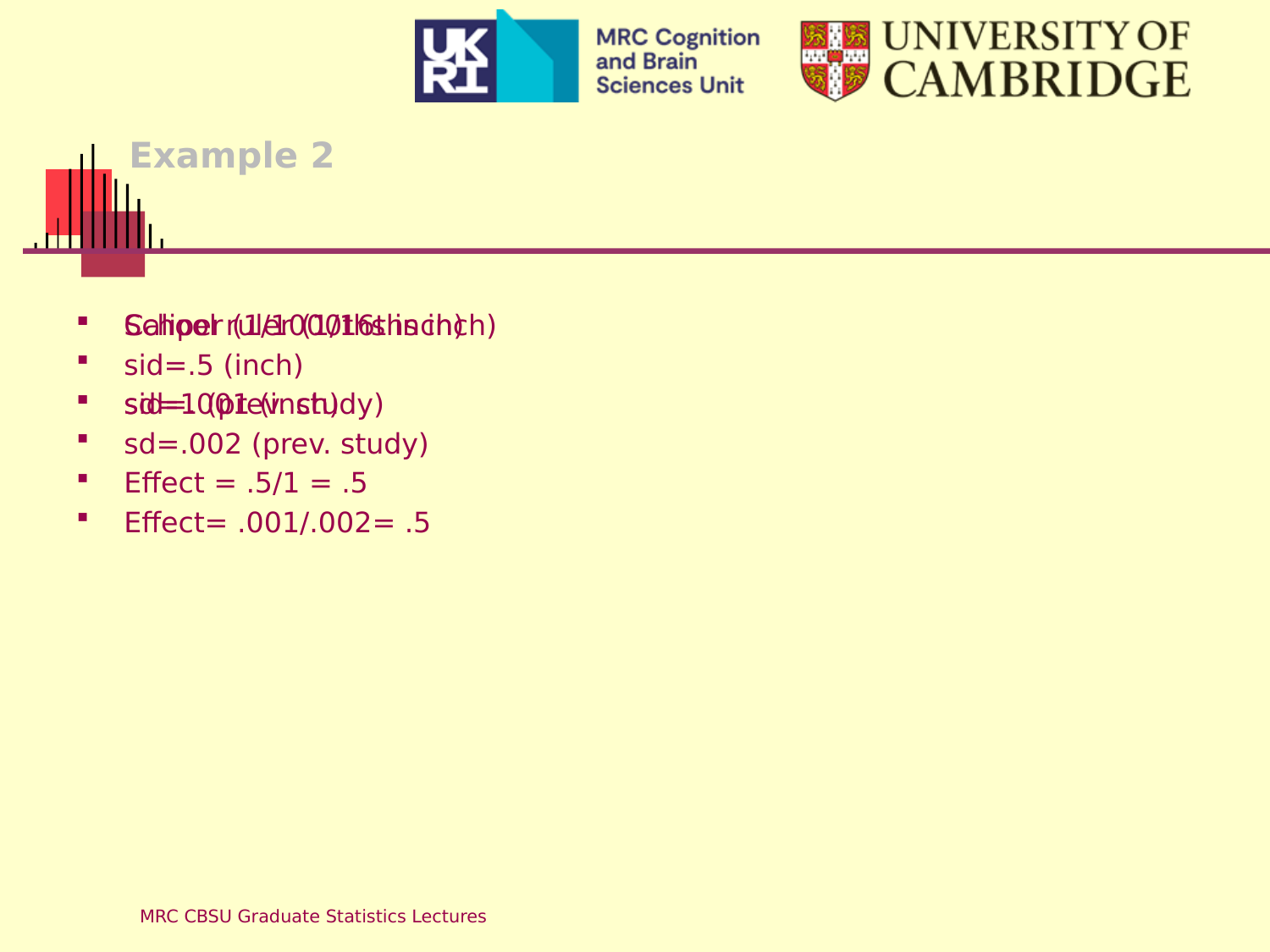

# Example 2

Caliper (1/1000ths inch)

sid=.001 (inch)
sd=.002 (prev. study)

Effect= .001/.002= .5

School ruler (1/16ths inch)
sid=.5 (inch)
sd=1 (prev. study)

Effect = .5/1 = .5

MRC CBSU Graduate Statistics Lectures